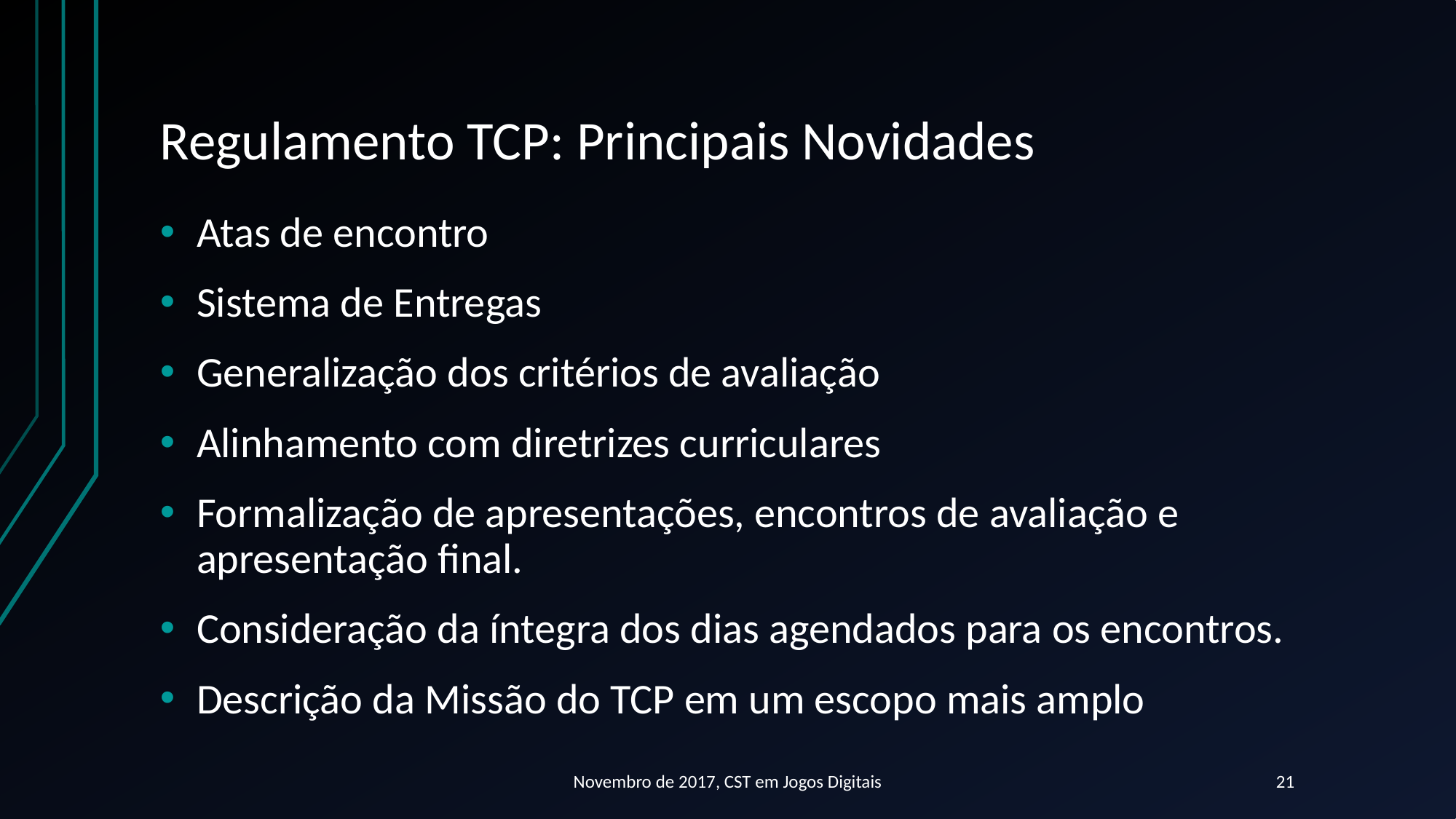

# Regulamento TCP: Principais Novidades
Atas de encontro
Sistema de Entregas
Generalização dos critérios de avaliação
Alinhamento com diretrizes curriculares
Formalização de apresentações, encontros de avaliação e apresentação final.
Consideração da íntegra dos dias agendados para os encontros.
Descrição da Missão do TCP em um escopo mais amplo
Novembro de 2017, CST em Jogos Digitais
21